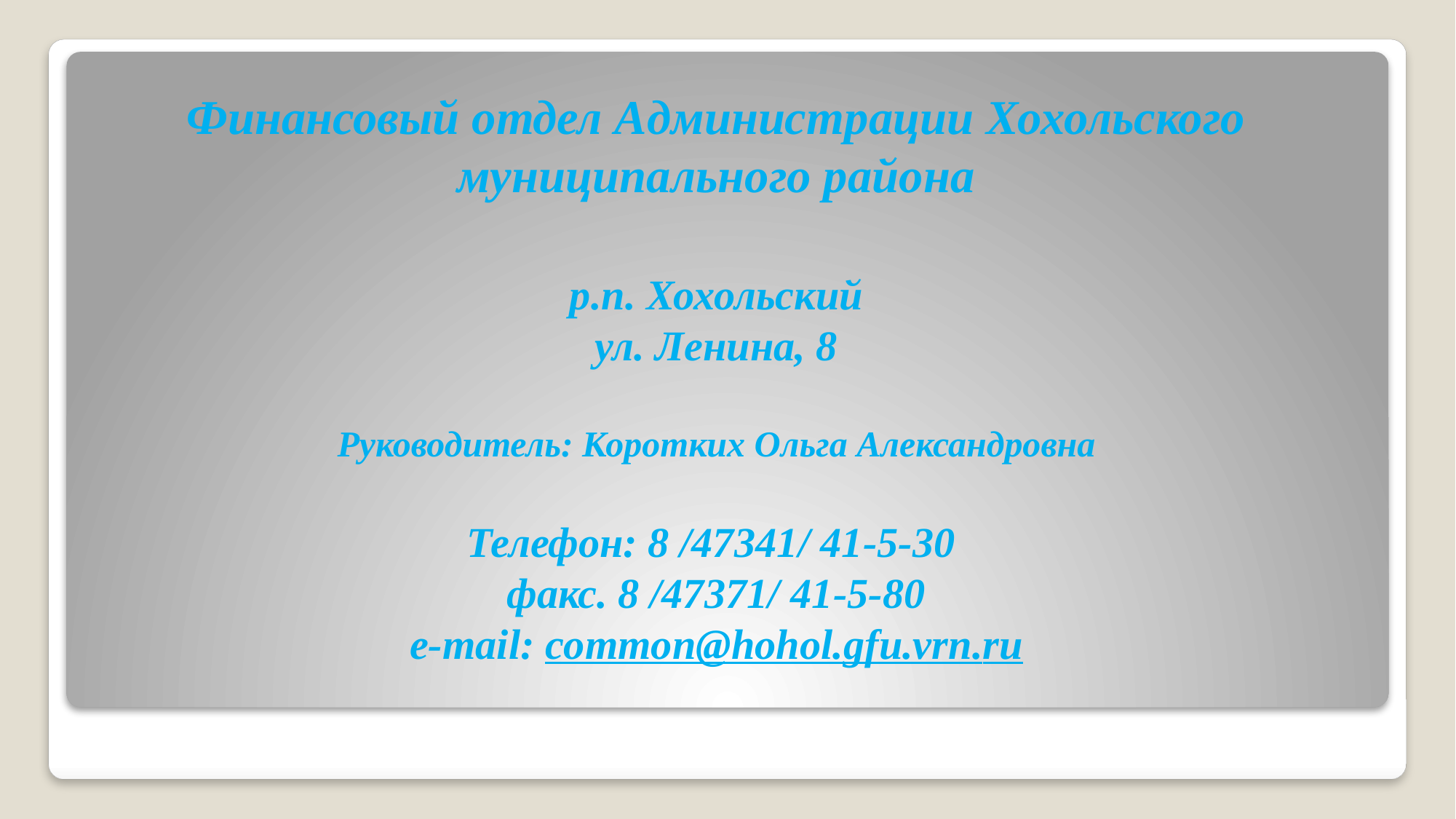

Финансовый отдел Администрации Хохольского муниципального района
р.п. Хохольский
ул. Ленина, 8
Руководитель: Коротких Ольга Александровна
Телефон: 8 /47341/ 41-5-30
факс. 8 /47371/ 41-5-80
e-mail: common@hohol.gfu.vrn.ru